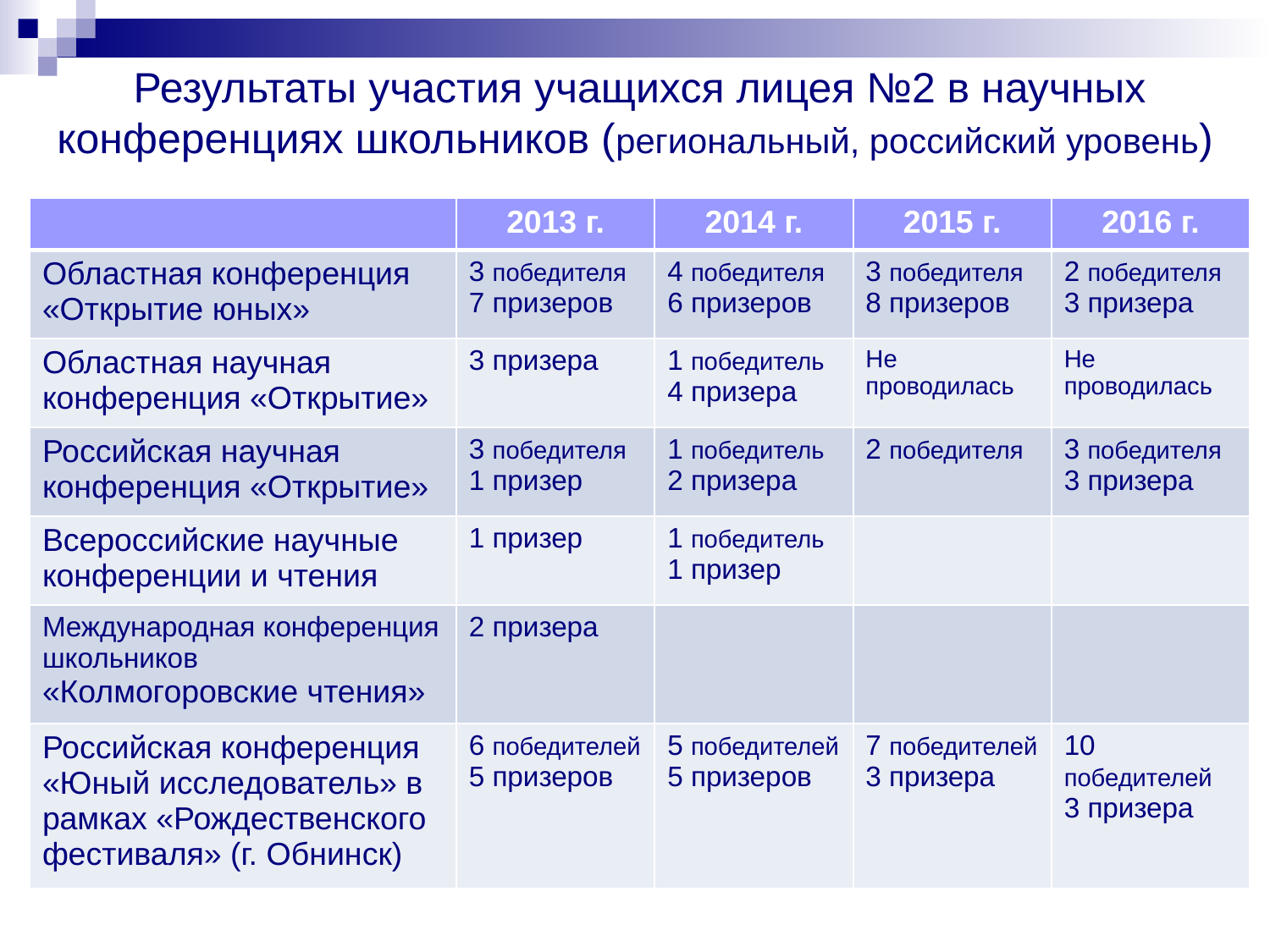

Результаты участия учащихся лицея №2 в научных конференциях школьников (региональный, российский уровень)
|  | 2013 г. | 2014 г. | 2015 г. | 2016 г. |
| --- | --- | --- | --- | --- |
| Областная конференция «Открытие юных» | 3 победителя 7 призеров | 4 победителя 6 призеров | 3 победителя 8 призеров | 2 победителя 3 призера |
| Областная научная конференция «Открытие» | 3 призера | 1 победитель 4 призера | Не проводилась | Не проводилась |
| Российская научная конференция «Открытие» | 3 победителя 1 призер | 1 победитель 2 призера | 2 победителя | 3 победителя 3 призера |
| Всероссийские научные конференции и чтения | 1 призер | 1 победитель 1 призер |  |  |
| Международная конференция школьников «Колмогоровские чтения» | 2 призера |  |  |  |
| Российская конференция «Юный исследователь» в рамках «Рождественского фестиваля» (г. Обнинск) | 6 победителей 5 призеров | 5 победителей 5 призеров | 7 победителей 3 призера | 10 победителей 3 призера |